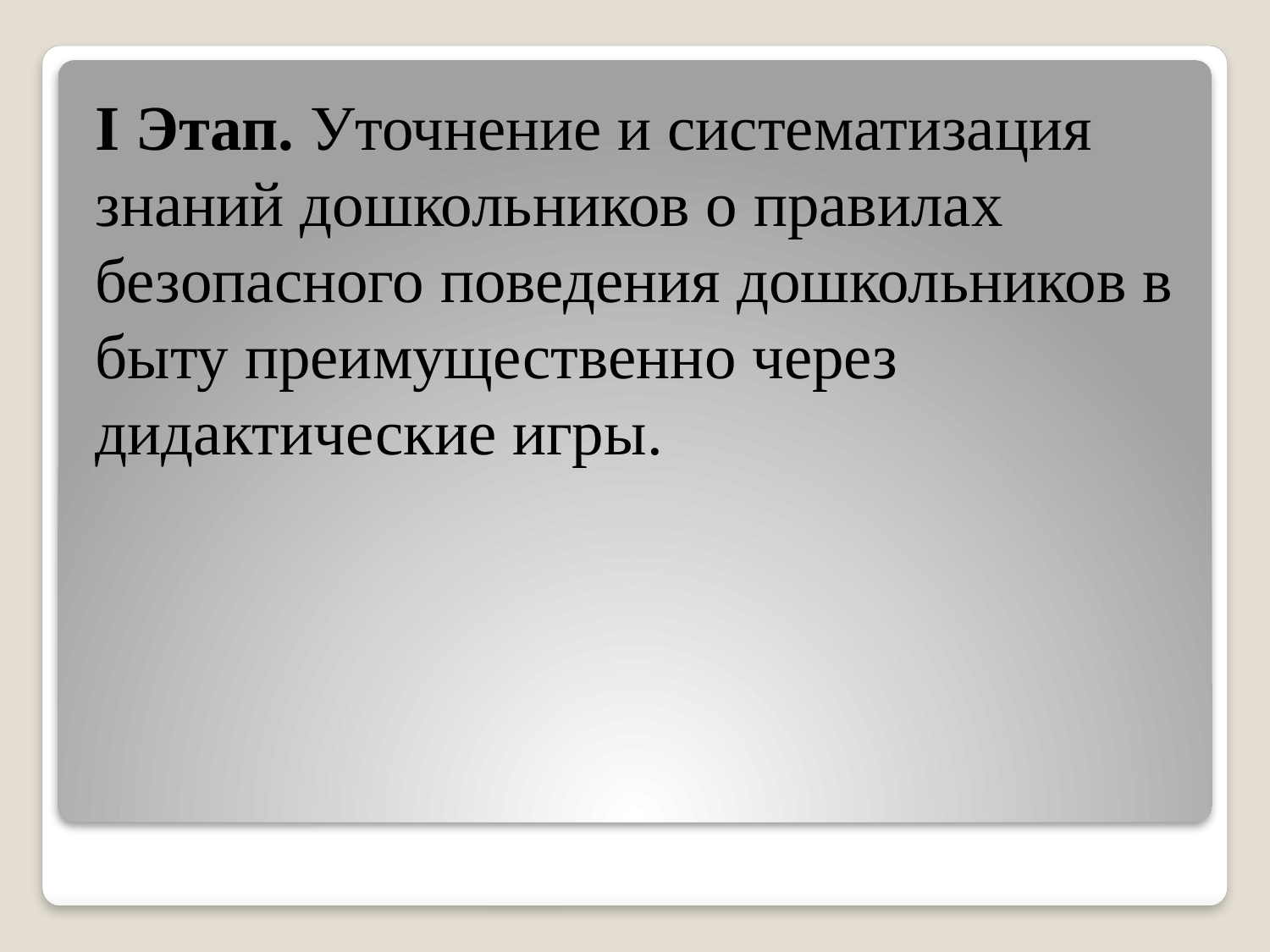

I Этап. Уточнение и систематизация знаний дошкольников о правилах безопасного поведения дошкольников в быту преимущественно через дидактические игры.